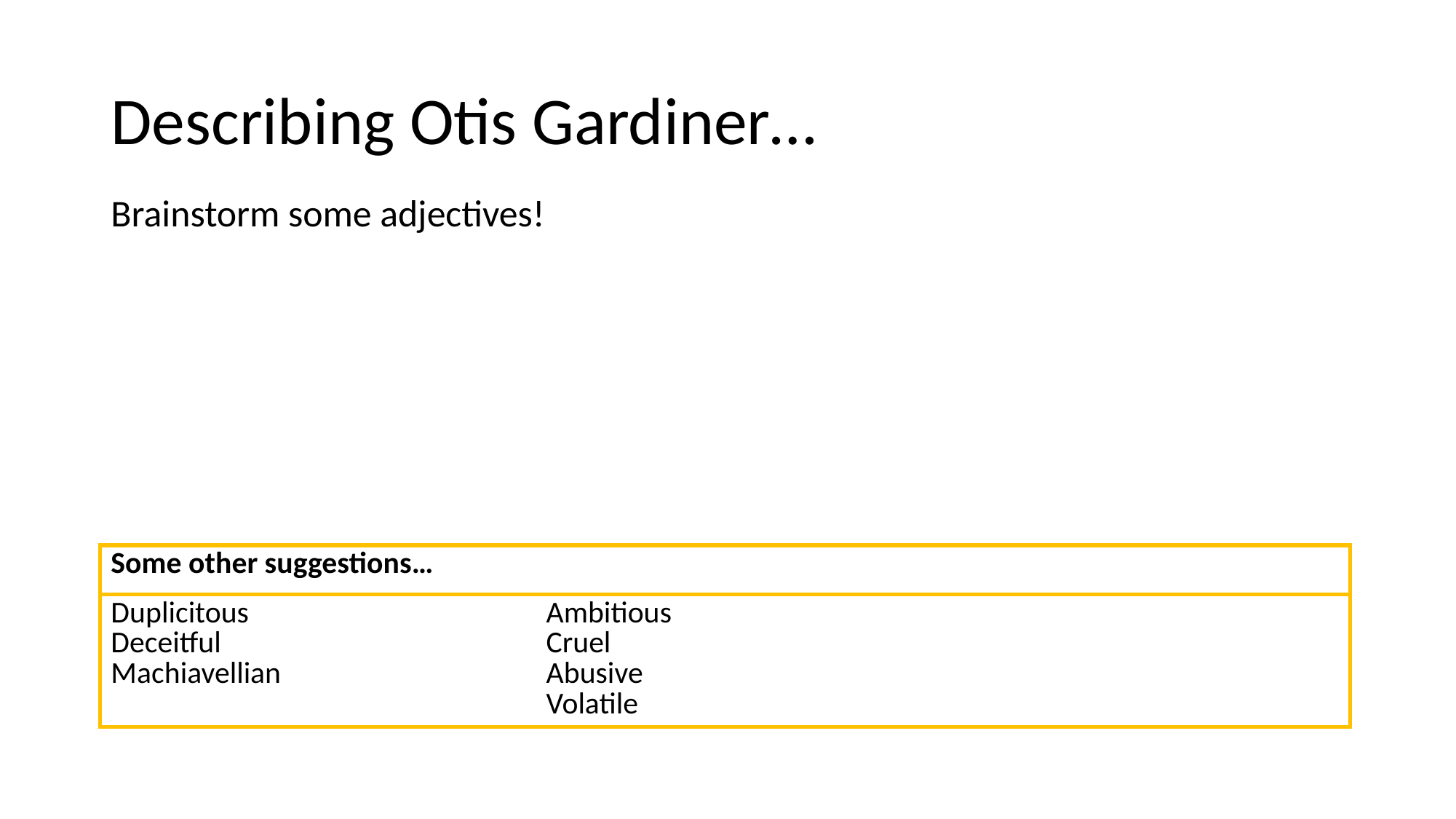

# Describing Otis Gardiner…
Brainstorm some adjectives!
| Some other suggestions… |  |
| --- | --- |
| Duplicitous Deceitful Machiavellian | Ambitious Cruel Abusive Volatile |